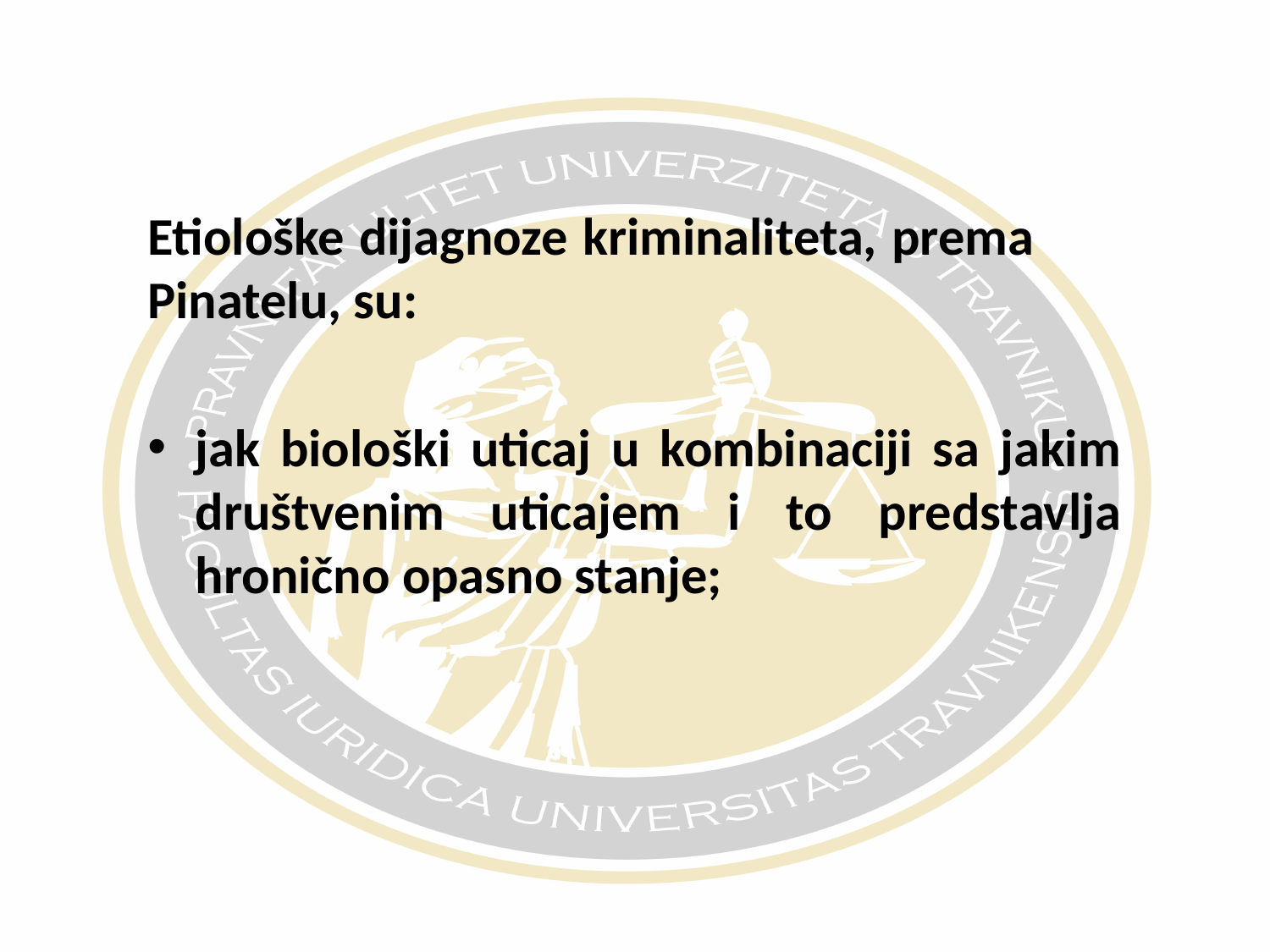

#
Etiološke dijagnoze kriminaliteta, prema       Pinatelu, su:

jak biološki uticaj u kombinaciji sa jakim društvenim uticajem i to predstavlja hronično opasno stanje;